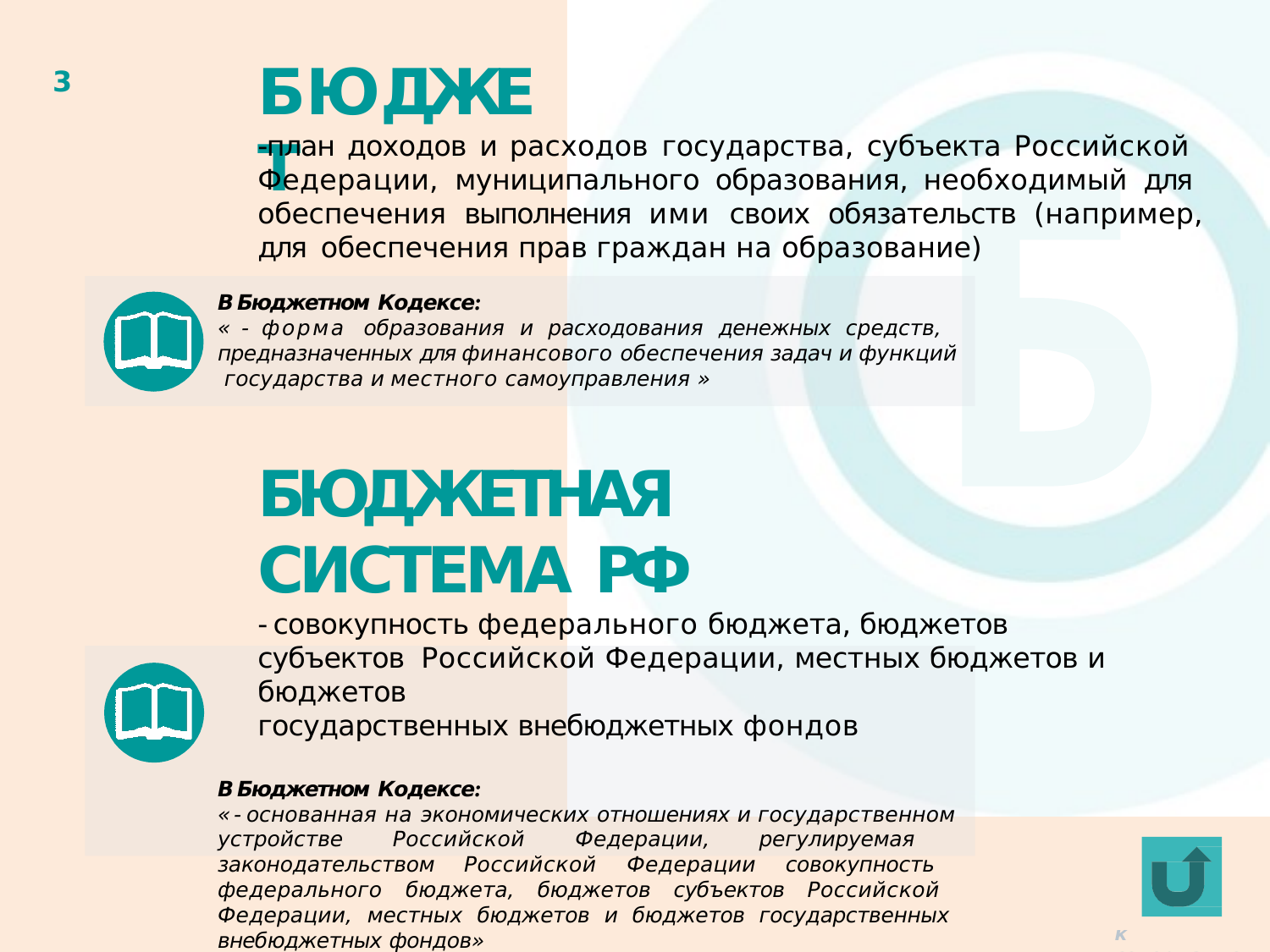

# БЮДЖЕТ
3
-план доходов и расходов государства, субъекта Российской  Федерации, муниципального образования, необходимый для  обеспечения выполнения ими своих обязательств (например, для  обеспечения прав граждан на образование)
В Бюджетном Кодексе:
« - форма образования и расходования денежных средств,  предназначенных для финансового обеспечения задач и функций  государства и местного самоуправления »

БЮДЖЕТНАЯ СИСТЕМА РФ
- совокупность федерального бюджета, бюджетов субъектов  Российской Федерации, местных бюджетов и бюджетов
государственных внебюджетных фондов

В Бюджетном Кодексе:
« - основанная на экономических отношениях и государственном  устройстве Российской Федерации, регулируемая  законодательством Российской Федерации совокупность  федерального бюджета, бюджетов субъектов Российской  Федерации, местных бюджетов и бюджетов государственных  внебюджетных фондов»

к содержанию